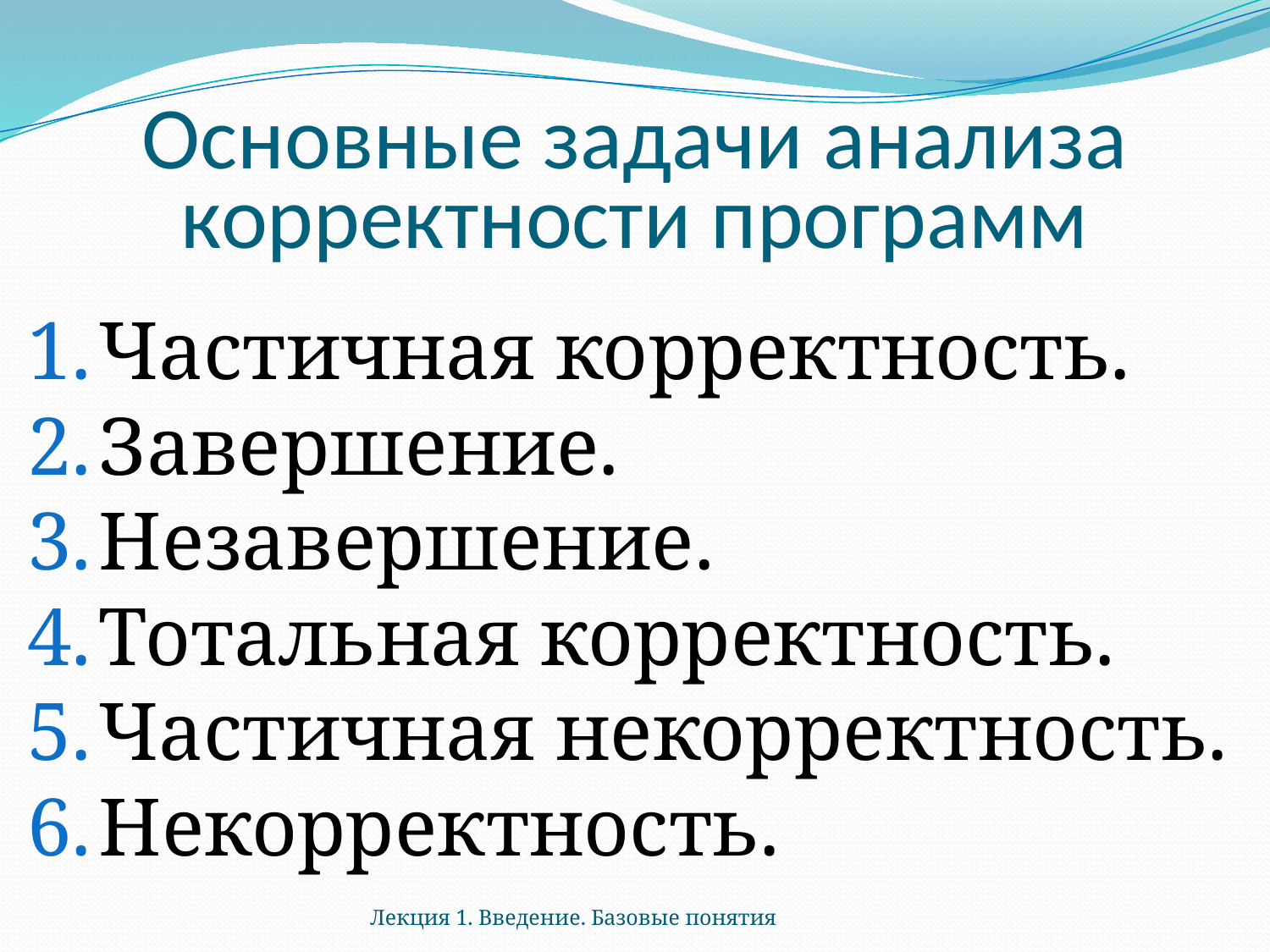

# Основные задачи анализа корректности программ
Частичная корректность.
Завершение.
Незавершение.
Тотальная корректность.
Частичная некорректность.
Некорректность.
Лекция 1. Введение. Базовые понятия